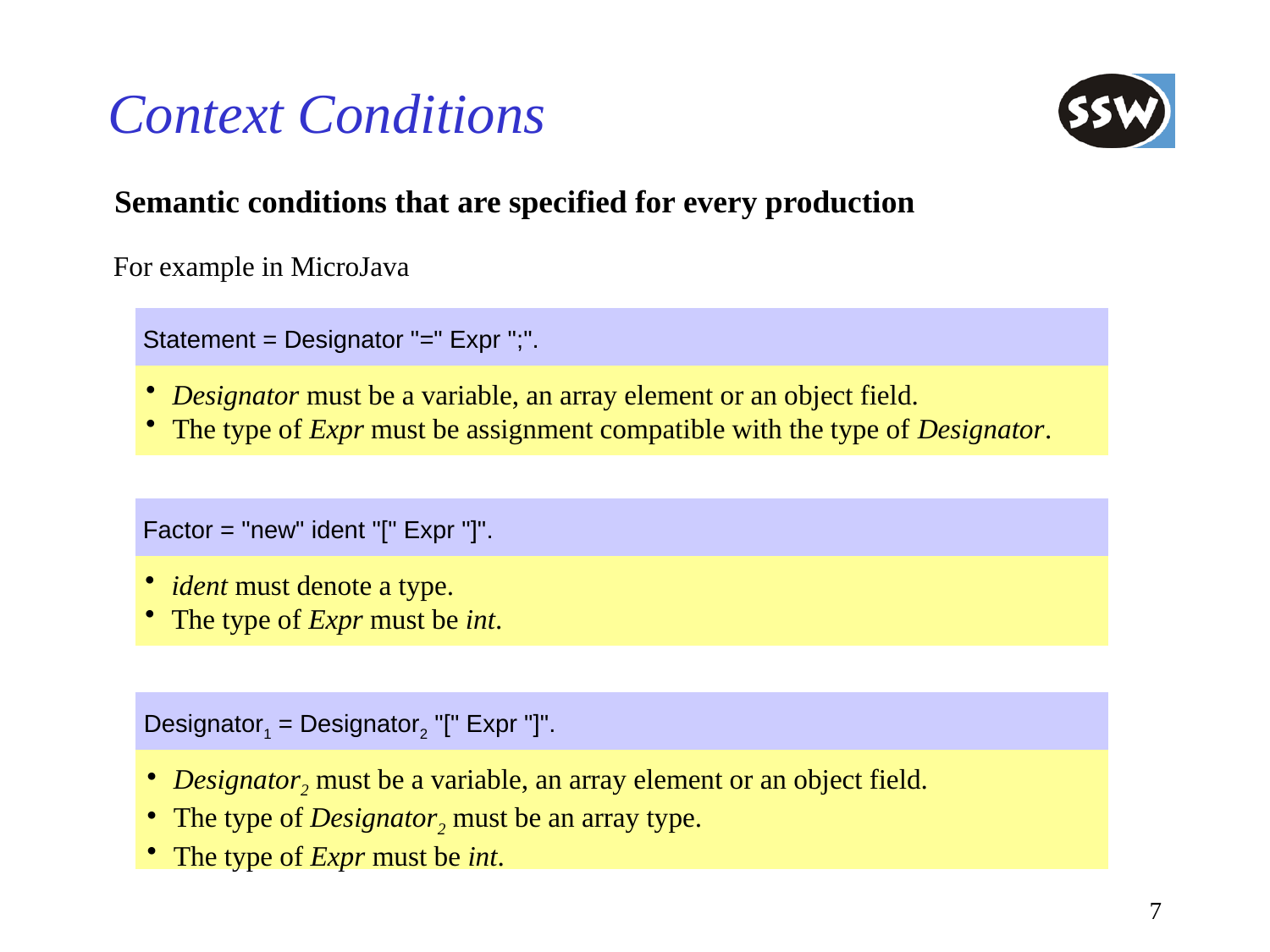

# Context Conditions
Semantic conditions that are specified for every production
For example in MicroJava

Statement = Designator "=" Expr ";".

Designator must be a variable, an array element or an object field.
The type of Expr must be assignment compatible with the type of Designator.

Factor = "new" ident "[" Expr "]".

ident must denote a type.
The type of Expr must be int.

Designator1 = Designator2 "[" Expr "]".

Designator2 must be a variable, an array element or an object field.
The type of Designator2 must be an array type.
The type of Expr must be int.
7